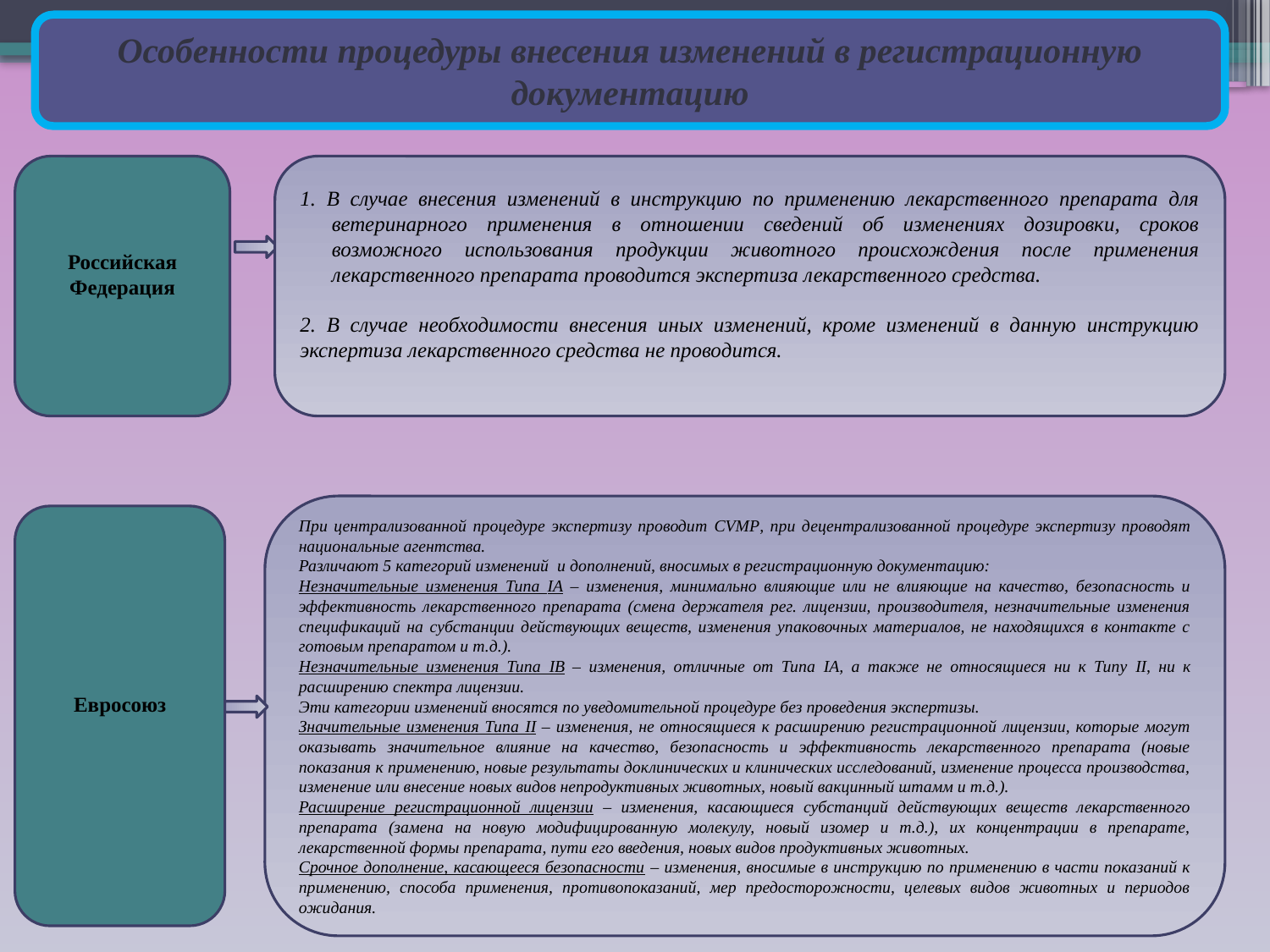

Особенности процедуры внесения изменений в регистрационную документацию
Российская Федерация

1. В случае внесения изменений в инструкцию по применению лекарственного препарата для ветеринарного применения в отношении сведений об изменениях дозировки, сроков возможного использования продукции животного происхождения после применения лекарственного препарата проводится экспертиза лекарственного средства.

2. В случае необходимости внесения иных изменений, кроме изменений в данную инструкцию экспертиза лекарственного средства не проводится.

При централизованной процедуре экспертизу проводит CVMP, при децентрализованной процедуре экспертизу проводят национальные агентства.
Различают 5 категорий изменений  и дополнений, вносимых в регистрационную документацию:
Незначительные изменения Типа IA – изменения, минимально влияющие или не влияющие на качество, безопасность и эффективность лекарственного препарата (смена держателя рег. лицензии, производителя, незначительные изменения спецификаций на субстанции действующих веществ, изменения упаковочных материалов, не находящихся в контакте с готовым препаратом и т.д.).
Незначительные изменения Типа IB – изменения, отличные от Типа IA, а также не относящиеся ни к Типу II, ни к расширению спектра лицензии.
Эти категории изменений вносятся по уведомительной процедуре без проведения экспертизы.
Значительные изменения Типа II – изменения, не относящиеся к расширению регистрационной лицензии, которые могут оказывать значительное влияние на качество, безопасность и эффективность лекарственного препарата (новые показания к применению, новые результаты доклинических и клинических исследований, изменение процесса производства, изменение или внесение новых видов непродуктивных животных, новый вакцинный штамм и т.д.).
Расширение регистрационной лицензии – изменения, касающиеся субстанций действующих веществ лекарственного препарата (замена на новую модифицированную молекулу, новый изомер и т.д.), их концентрации в препарате, лекарственной формы препарата, пути его введения, новых видов продуктивных животных.
Срочное дополнение, касающееся безопасности – изменения, вносимые в инструкцию по применению в части показаний к применению, способа применения, противопоказаний, мер предосторожности, целевых видов животных и периодов ожидания.
Евросоюз